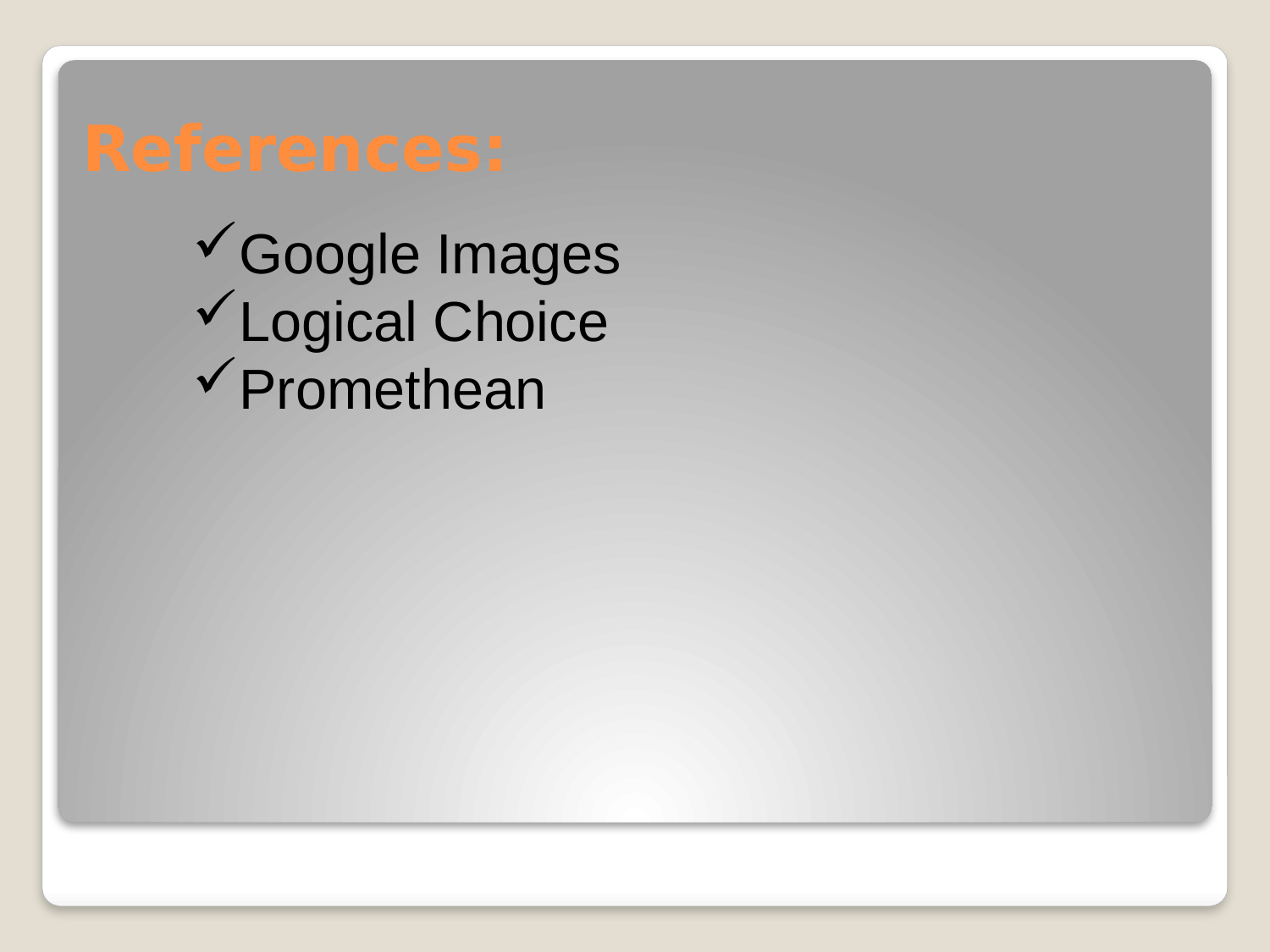

# References:
Google Images
Logical Choice
Promethean